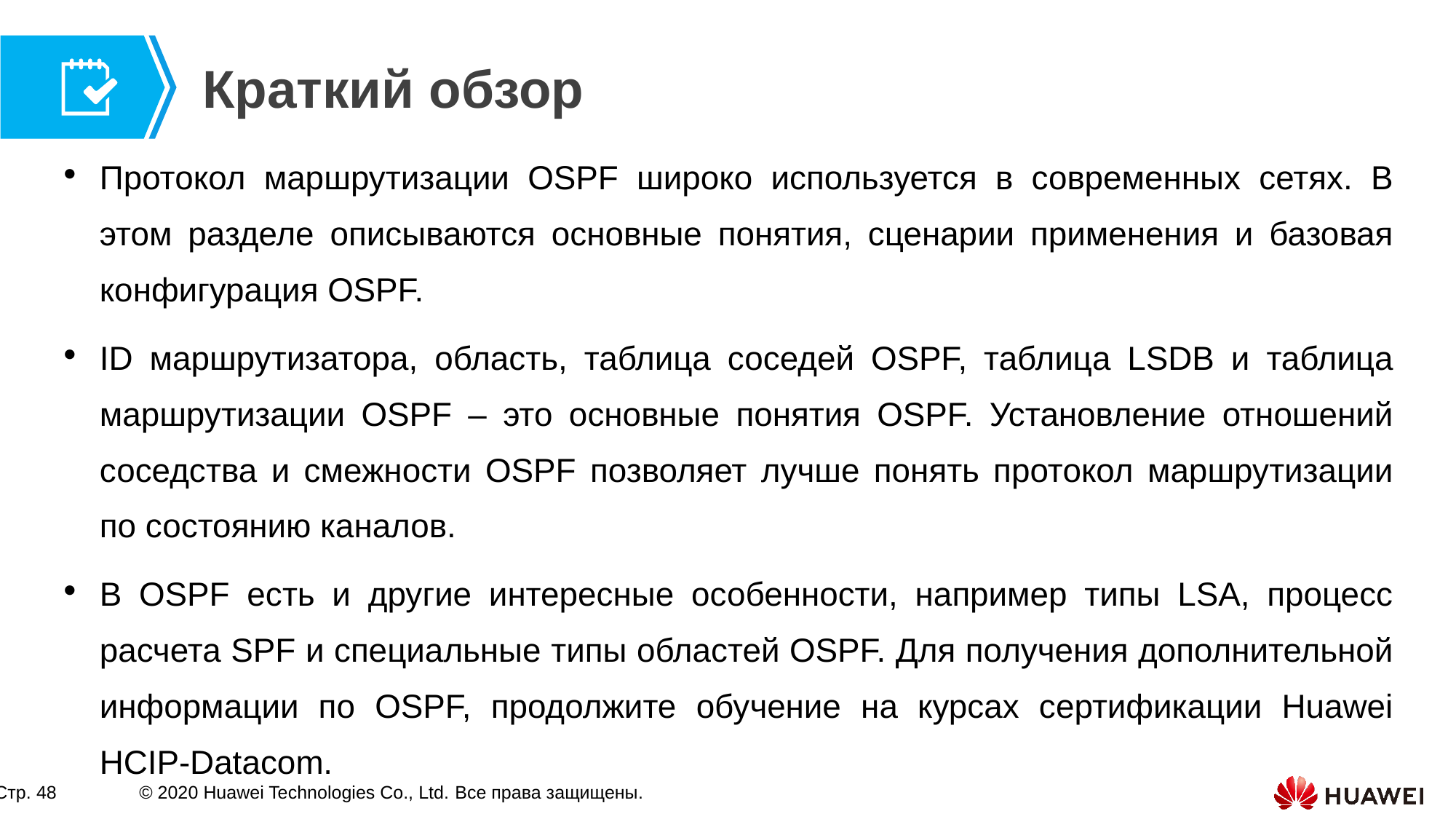

Протокол маршрутизации OSPF широко используется в современных сетях. В этом разделе описываются основные понятия, сценарии применения и базовая конфигурация OSPF.
ID маршрутизатора, область, таблица соседей OSPF, таблица LSDB и таблица маршрутизации OSPF – это основные понятия OSPF. Установление отношений соседства и смежности OSPF позволяет лучше понять протокол маршрутизации по состоянию каналов.
В OSPF есть и другие интересные особенности, например типы LSA, процесс расчета SPF и специальные типы областей OSPF. Для получения дополнительной информации по OSPF, продолжите обучение на курсах сертификации Huawei HCIP-Datacom.